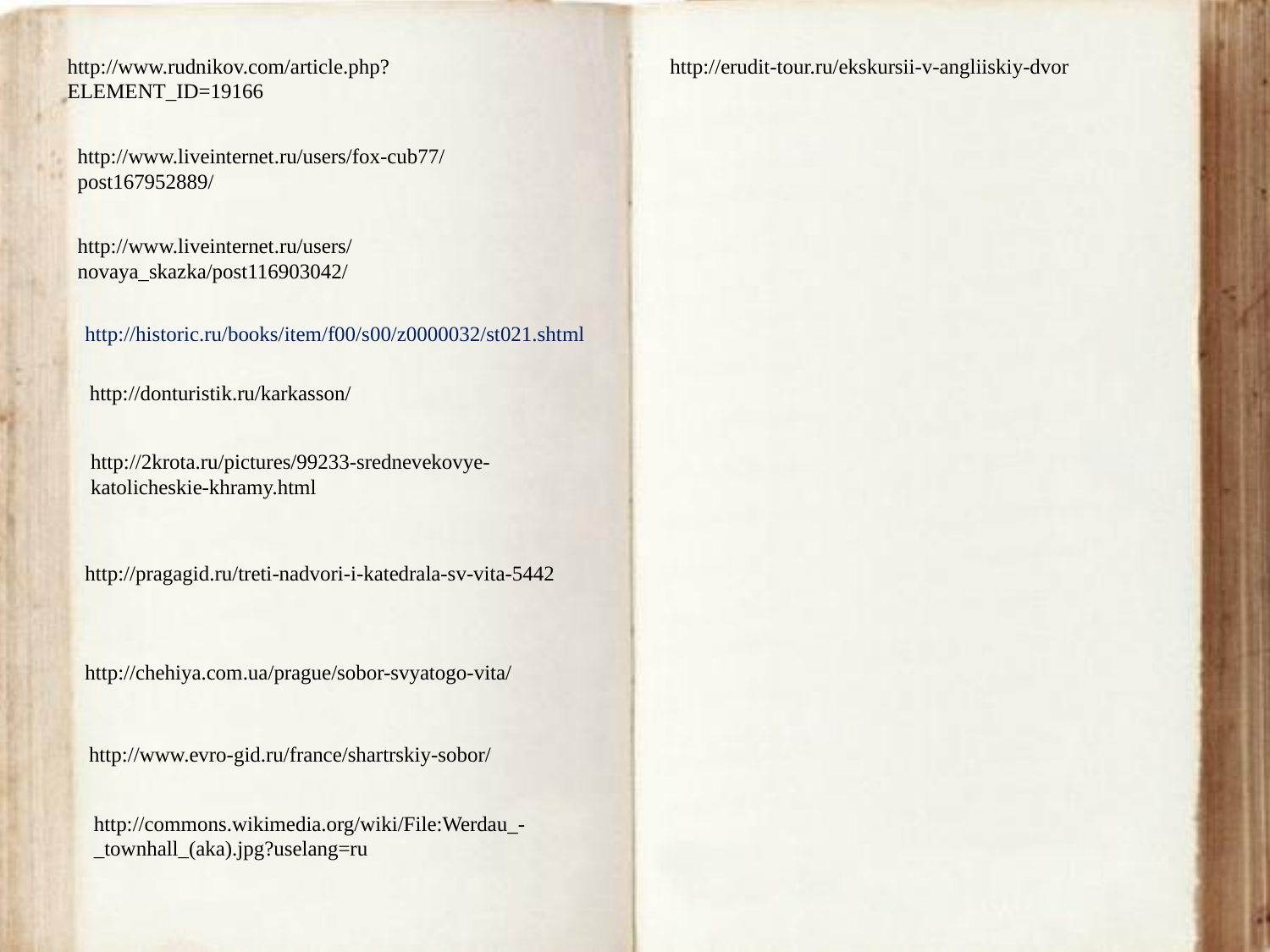

http://www.rudnikov.com/article.php?ELEMENT_ID=19166
http://erudit-tour.ru/ekskursii-v-angliiskiy-dvor
http://www.liveinternet.ru/users/fox-cub77/post167952889/
http://www.liveinternet.ru/users/novaya_skazka/post116903042/
http://historic.ru/books/item/f00/s00/z0000032/st021.shtml
http://donturistik.ru/karkasson/
http://2krota.ru/pictures/99233-srednevekovye-katolicheskie-khramy.html
http://pragagid.ru/treti-nadvori-i-katedrala-sv-vita-5442
http://chehiya.com.ua/prague/sobor-svyatogo-vita/
http://www.evro-gid.ru/france/shartrskiy-sobor/
http://commons.wikimedia.org/wiki/File:Werdau_-_townhall_(aka).jpg?uselang=ru